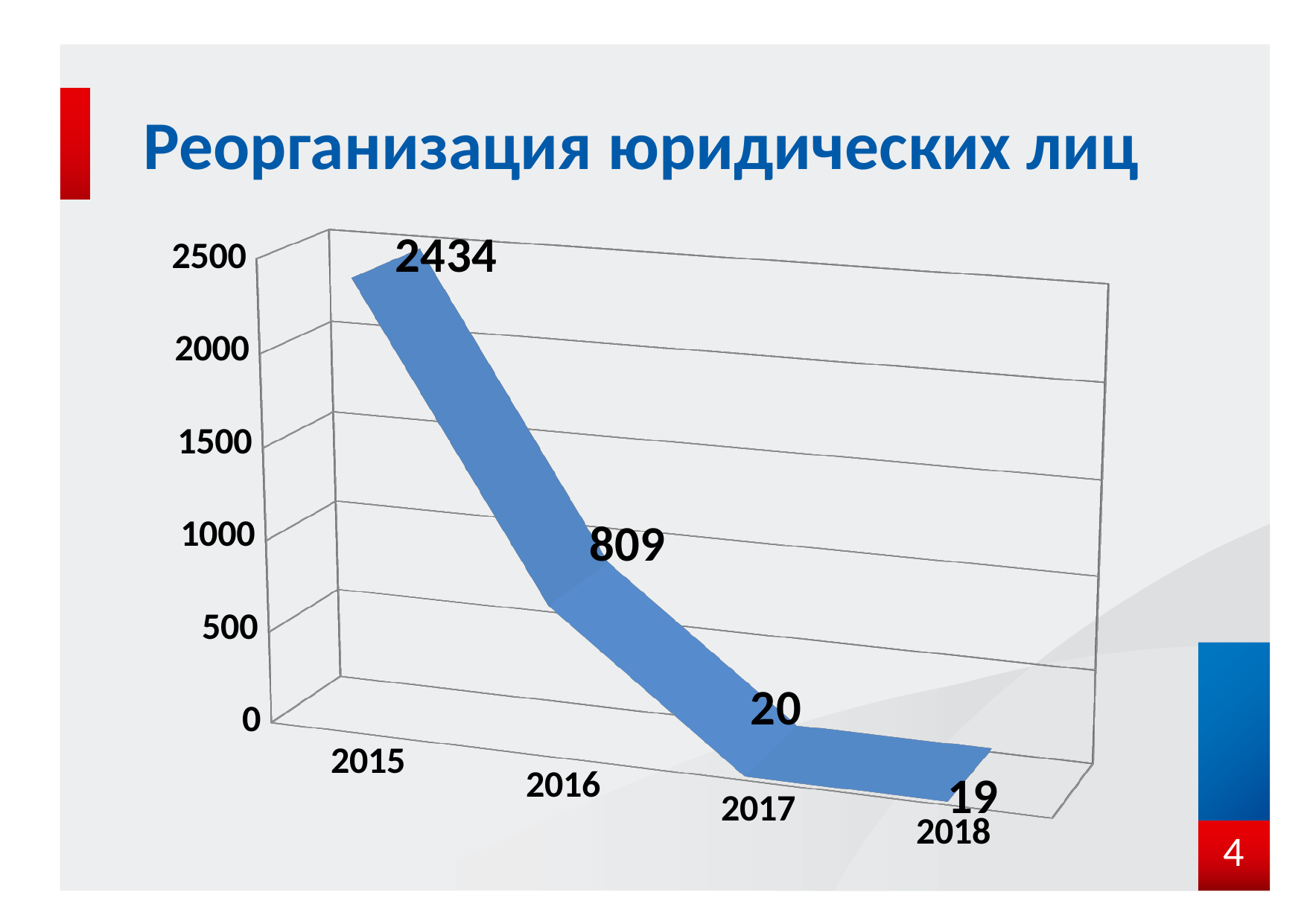

# Реорганизация юридических лиц

[unsupported chart]

4